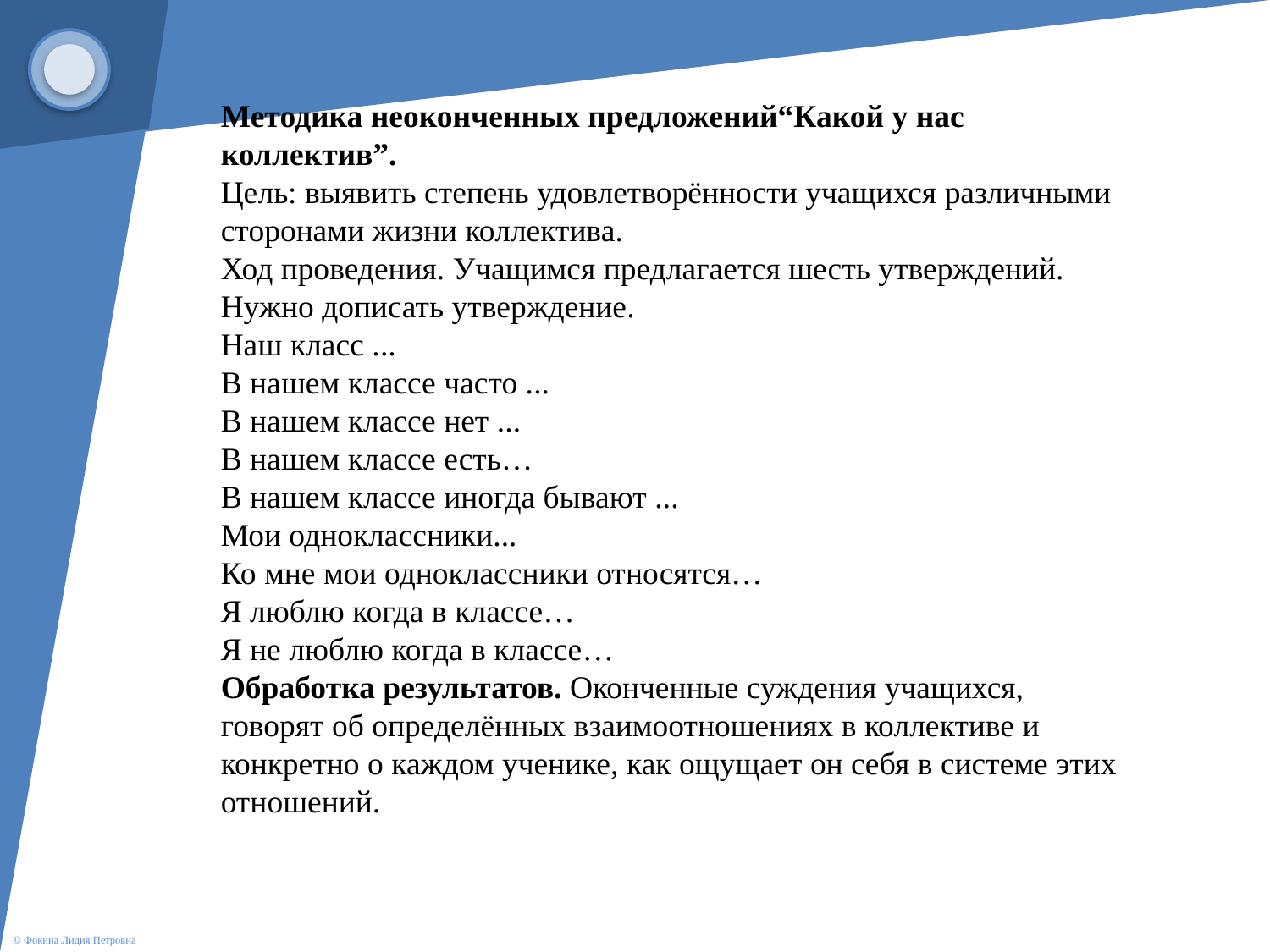

Методика неоконченных предложений“Какой у нас коллектив”.
Цель: выявить степень удовлетворённости учащихся различными сторонами жизни коллектива.
Ход проведения. Учащимся предлагается шесть утверждений. Нужно дописать утверждение.
Наш класс ...
В нашем классе часто ...
В нашем классе нет ...
В нашем классе есть…
В нашем классе иногда бывают ...
Мои одноклассники...
Ко мне мои одноклассники относятся…
Я люблю когда в классе…
Я не люблю когда в классе…
Обработка результатов. Оконченные суждения учащихся,  говорят об определённых взаимоотношениях в коллективе и конкретно о каждом ученике, как ощущает он себя в системе этих отношений.